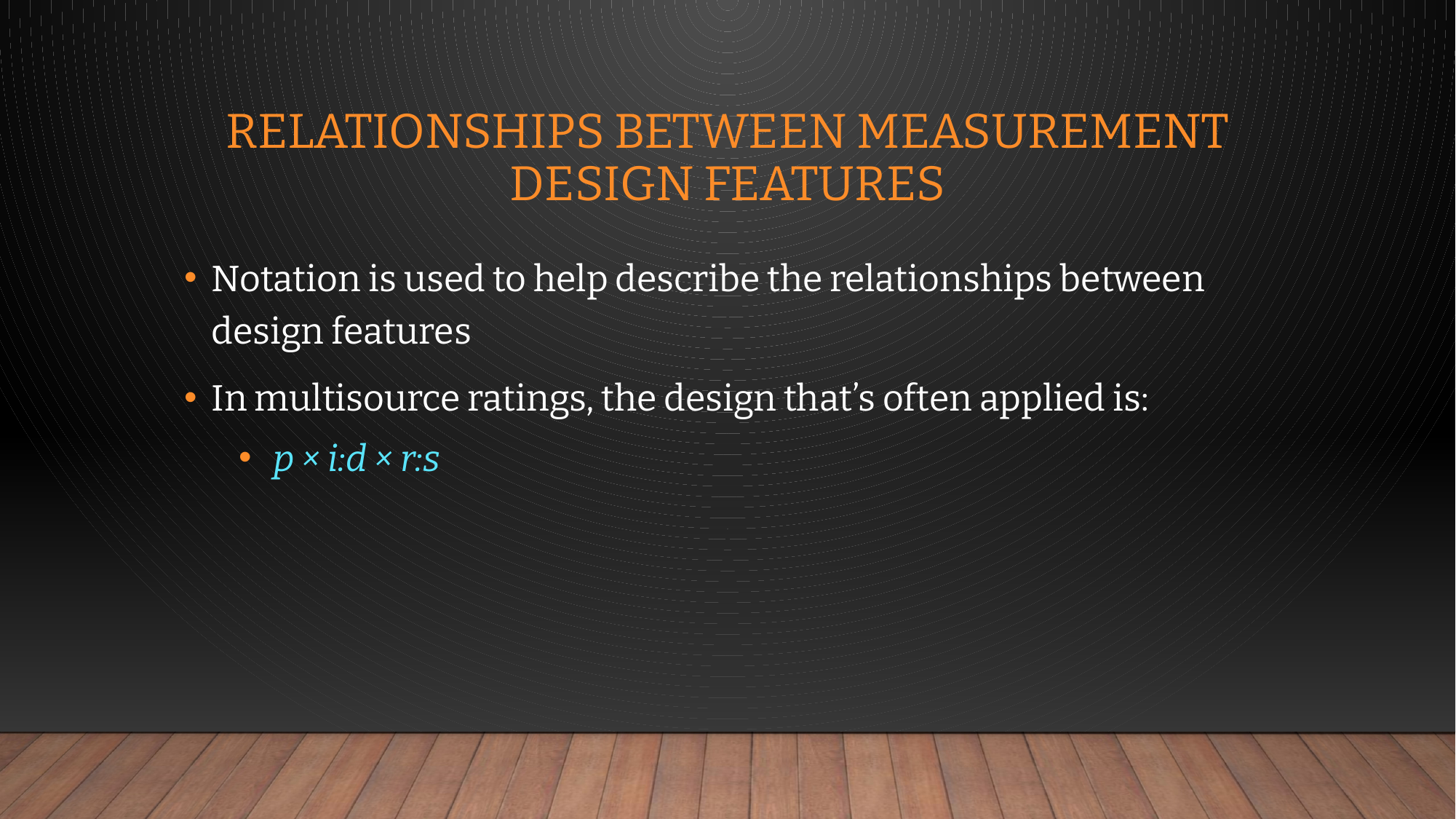

# Relationships Between Measurement Design Features
Notation is used to help describe the relationships between design features
In multisource ratings, the design that’s often applied is:
 p × i:d × r:s